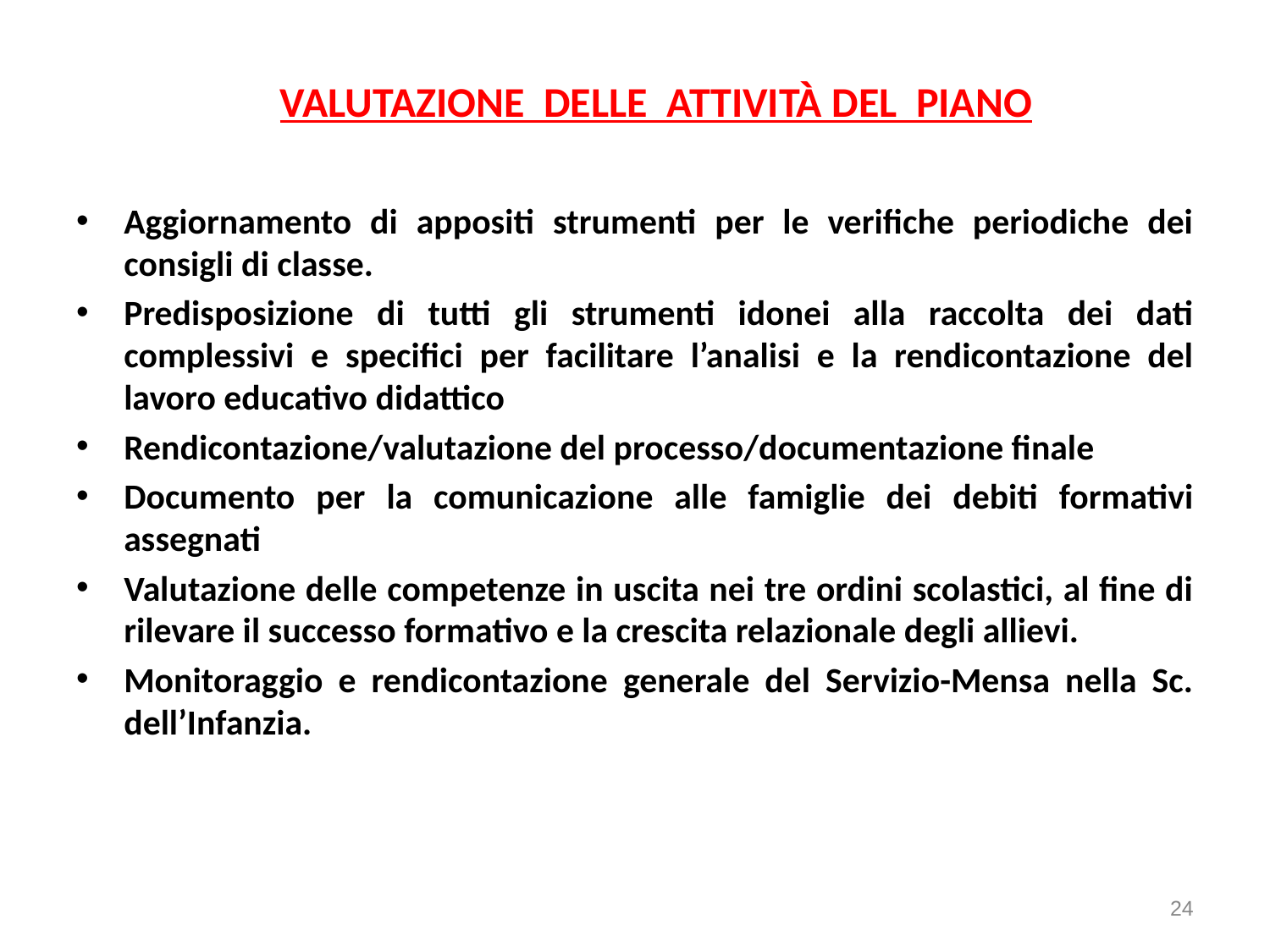

# VALUTAZIONE  DELLE  ATTIVITÀ DEL  PIANO
Aggiornamento di appositi strumenti per le verifiche periodiche dei consigli di classe.
Predisposizione di tutti gli strumenti idonei alla raccolta dei dati complessivi e specifici per facilitare l’analisi e la rendicontazione del lavoro educativo didattico
Rendicontazione/valutazione del processo/documentazione finale
Documento per la comunicazione alle famiglie dei debiti formativi assegnati
Valutazione delle competenze in uscita nei tre ordini scolastici, al fine di rilevare il successo formativo e la crescita relazionale degli allievi.
Monitoraggio e rendicontazione generale del Servizio-Mensa nella Sc. dell’Infanzia.

24